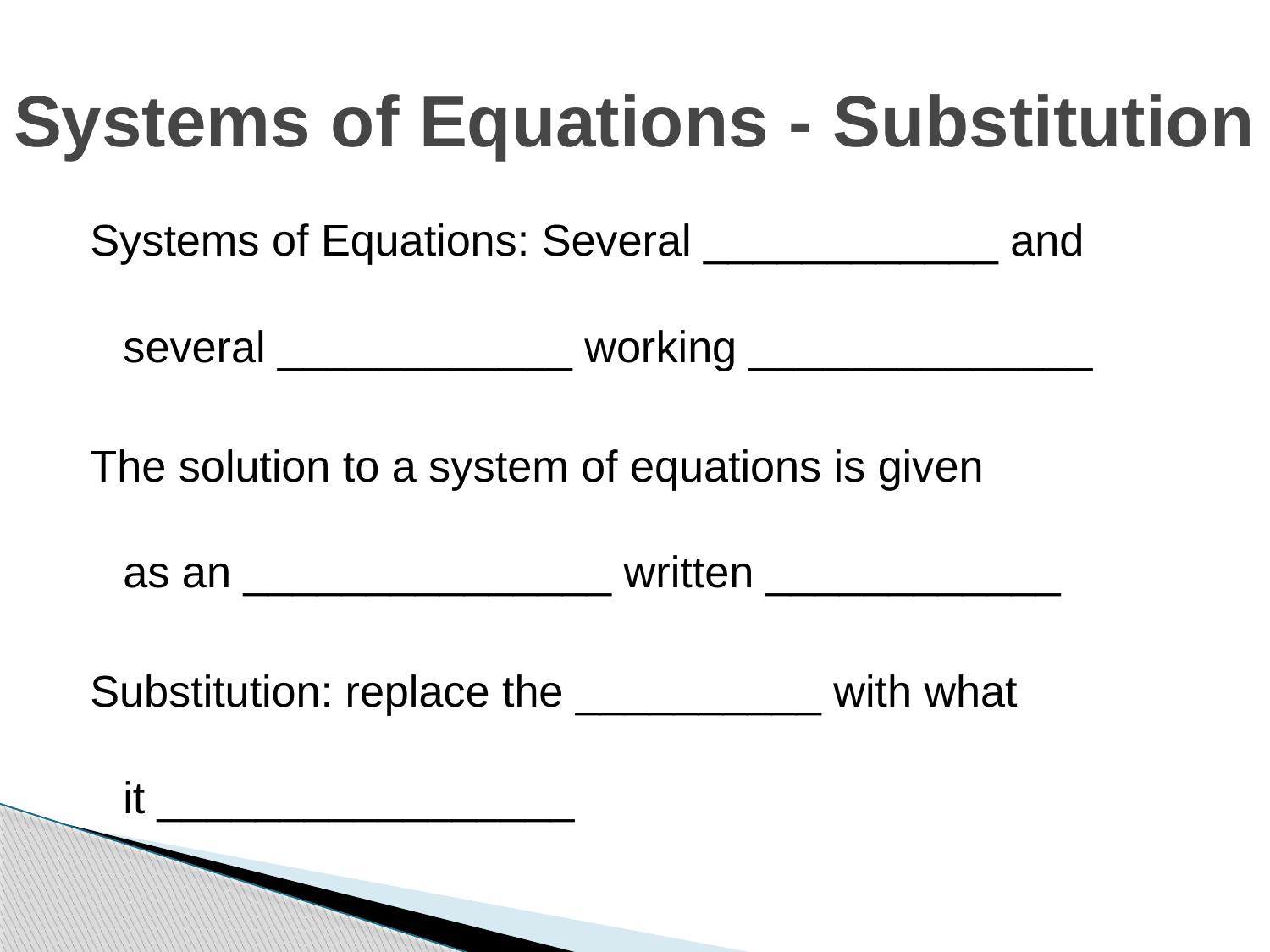

# Systems of Equations - Substitution
Systems of Equations: Several ____________ and
several ____________ working ______________

The solution to a system of equations is given
as an _______________ written ____________

Substitution: replace the __________ with what
it _________________